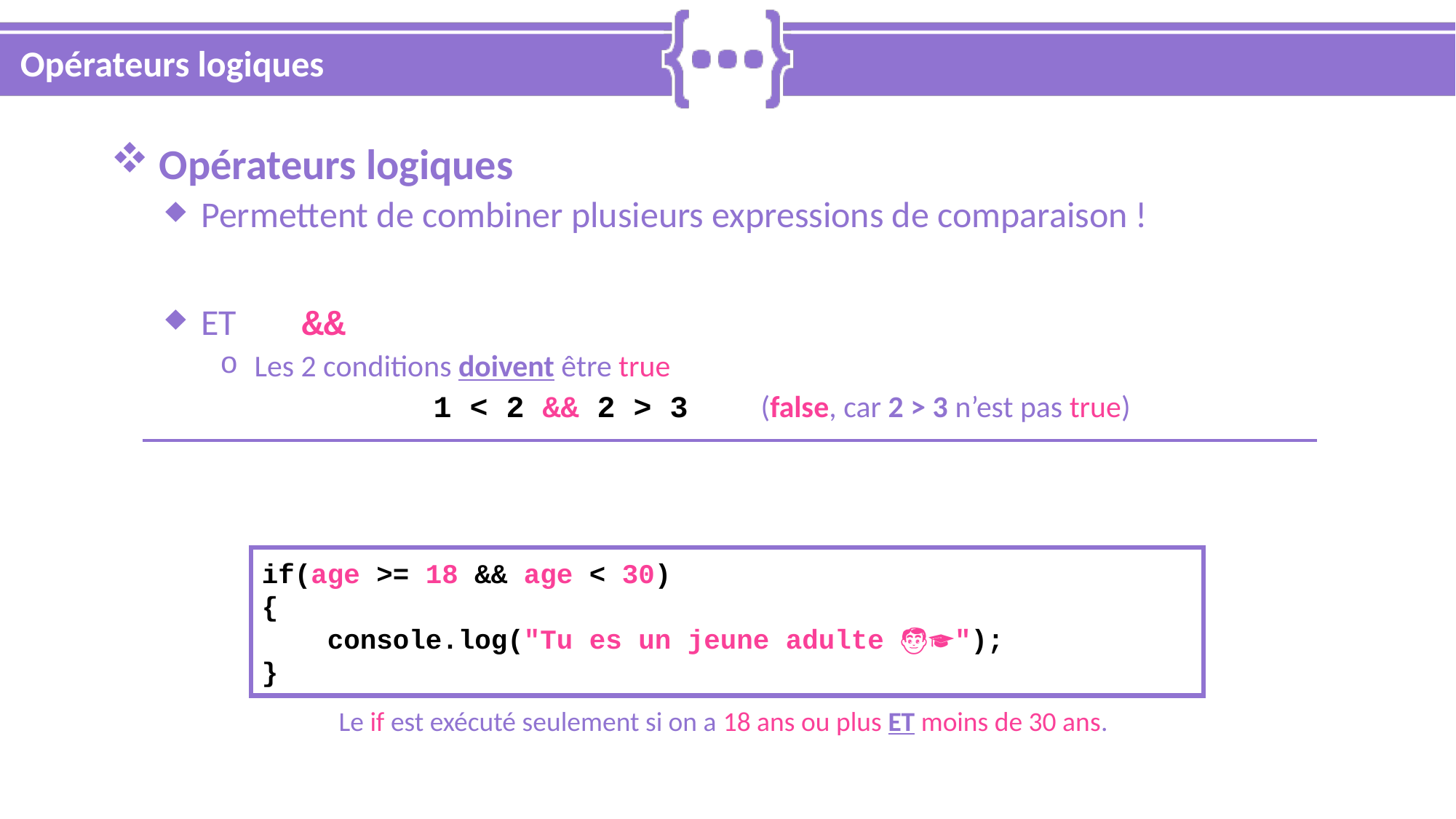

# Opérateurs logiques
 Opérateurs logiques
 Permettent de combiner plusieurs expressions de comparaison !

 ET 	&&
 Les 2 conditions doivent être true
1 < 2 && 2 > 3	(false, car 2 > 3 n’est pas true)
if(age >= 18 && age < 30)
{
    console.log("Tu es un jeune adulte 👨‍🎓");
}
Le if est exécuté seulement si on a 18 ans ou plus ET moins de 30 ans.